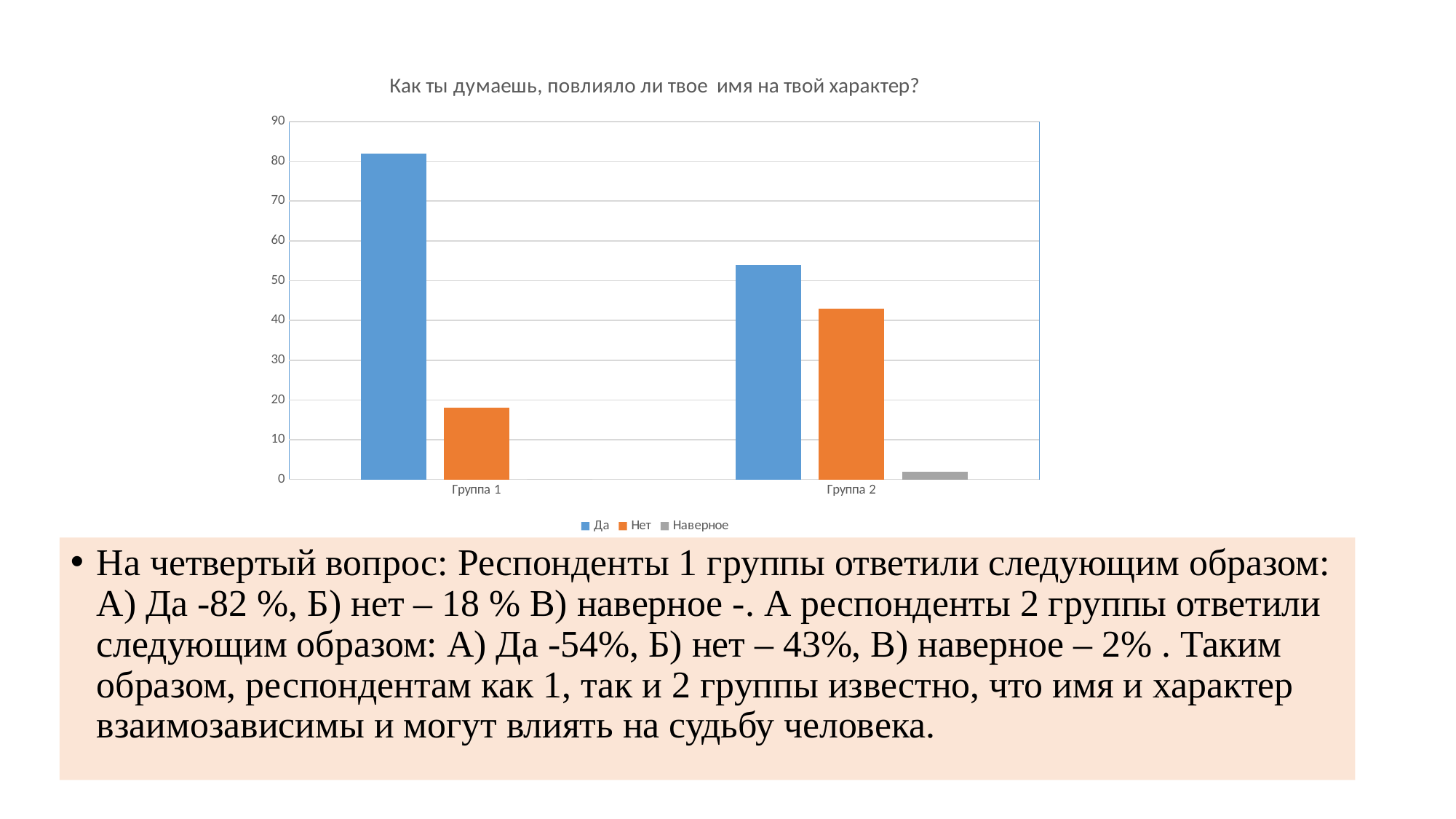

### Chart: Как ты думаешь, повлияло ли твое  имя на твой характер?

| Category | Да | Нет | Наверное |
|---|---|---|---|
| Группа 1 | 82.0 | 18.0 | 0.0 |
| Группа 2 | 54.0 | 43.0 | 2.0 |
На четвертый вопрос: Респонденты 1 группы ответили следующим образом: А) Да -82 %, Б) нет – 18 % В) наверное -. А респонденты 2 группы ответили следующим образом: А) Да -54%, Б) нет – 43%, В) наверное – 2% . Таким образом, респондентам как 1, так и 2 группы известно, что имя и характер взаимозависимы и могут влиять на судьбу человека.